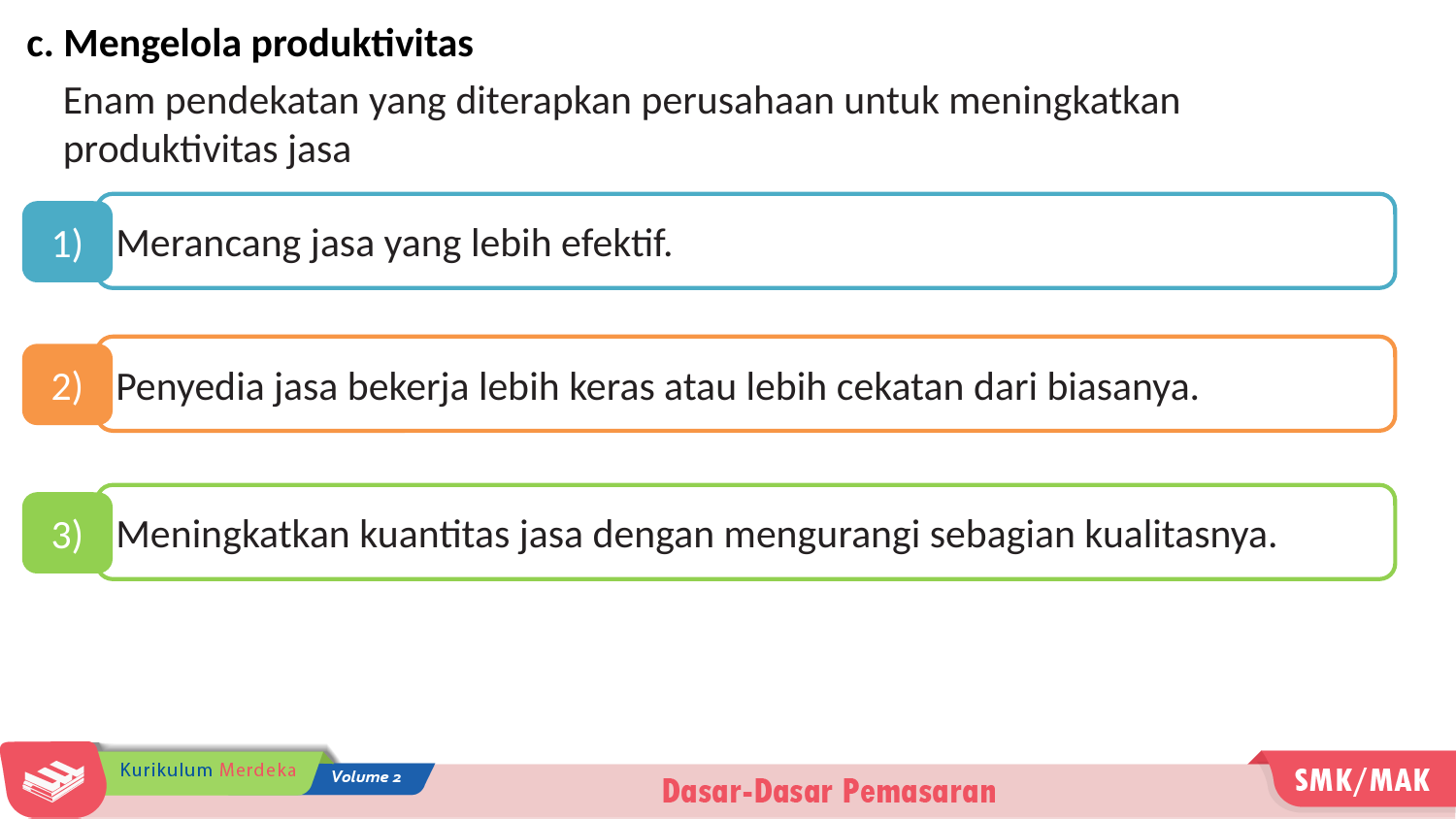

c. Mengelola produktivitas
Enam pendekatan yang diterapkan perusahaan untuk meningkatkan produktivitas jasa
Merancang jasa yang lebih efektif.
1)
Penyedia jasa bekerja lebih keras atau lebih cekatan dari biasanya.
2)
Meningkatkan kuantitas jasa dengan mengurangi sebagian kualitasnya.
3)